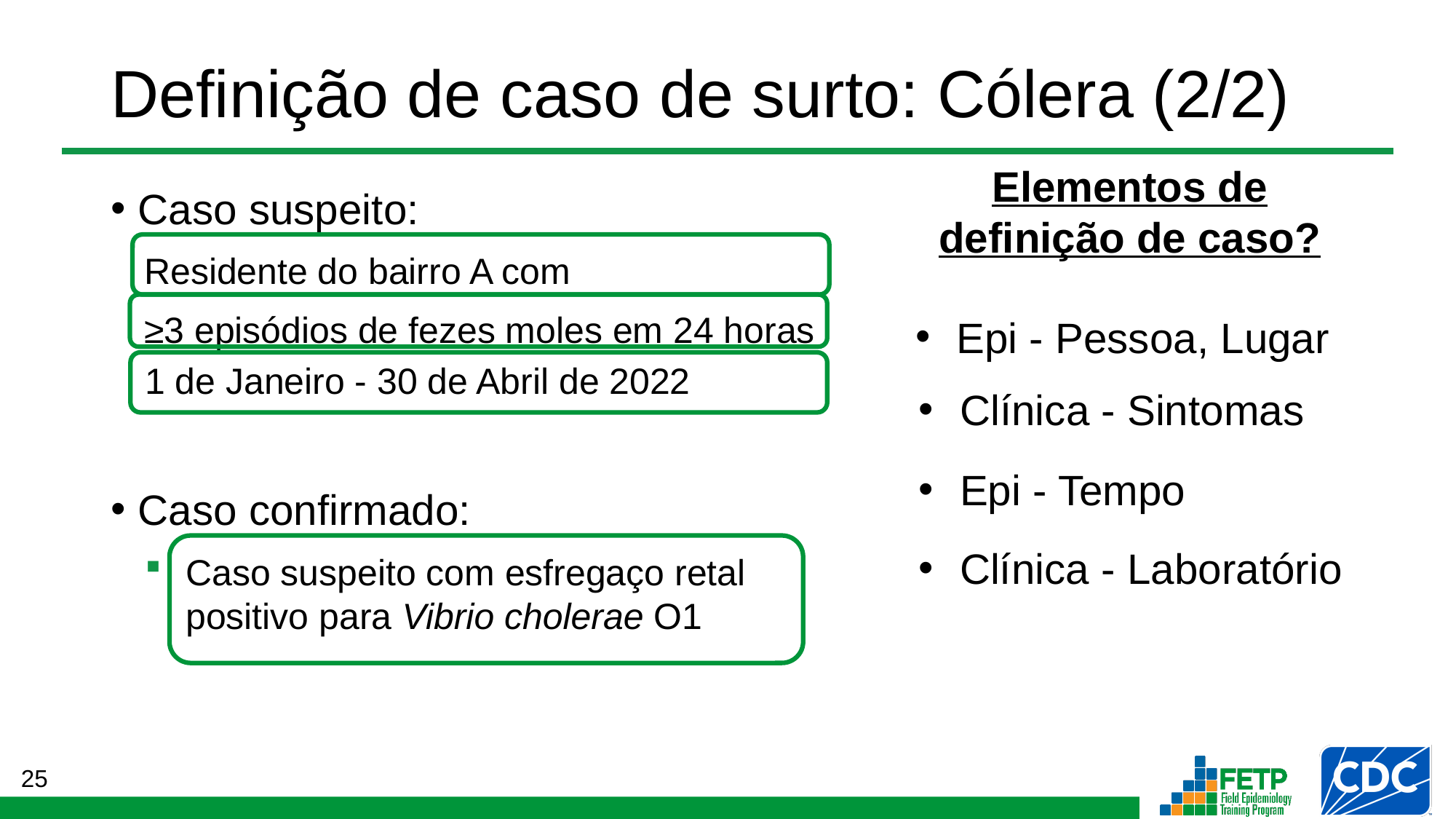

# Definição de caso de surto: Cólera (2/2)
Elementos de definição de caso?

Caso suspeito:
Residente do bairro A com
≥3 episódios de fezes moles em 24 horas
1 de Janeiro - 30 de Abril de 2022

Caso confirmado:
Caso suspeito com esfregaço retal positivo para Vibrio cholerae O1

Epi - Pessoa, Lugar

Clínica - Sintomas
Epi - Tempo

Clínica - Laboratório